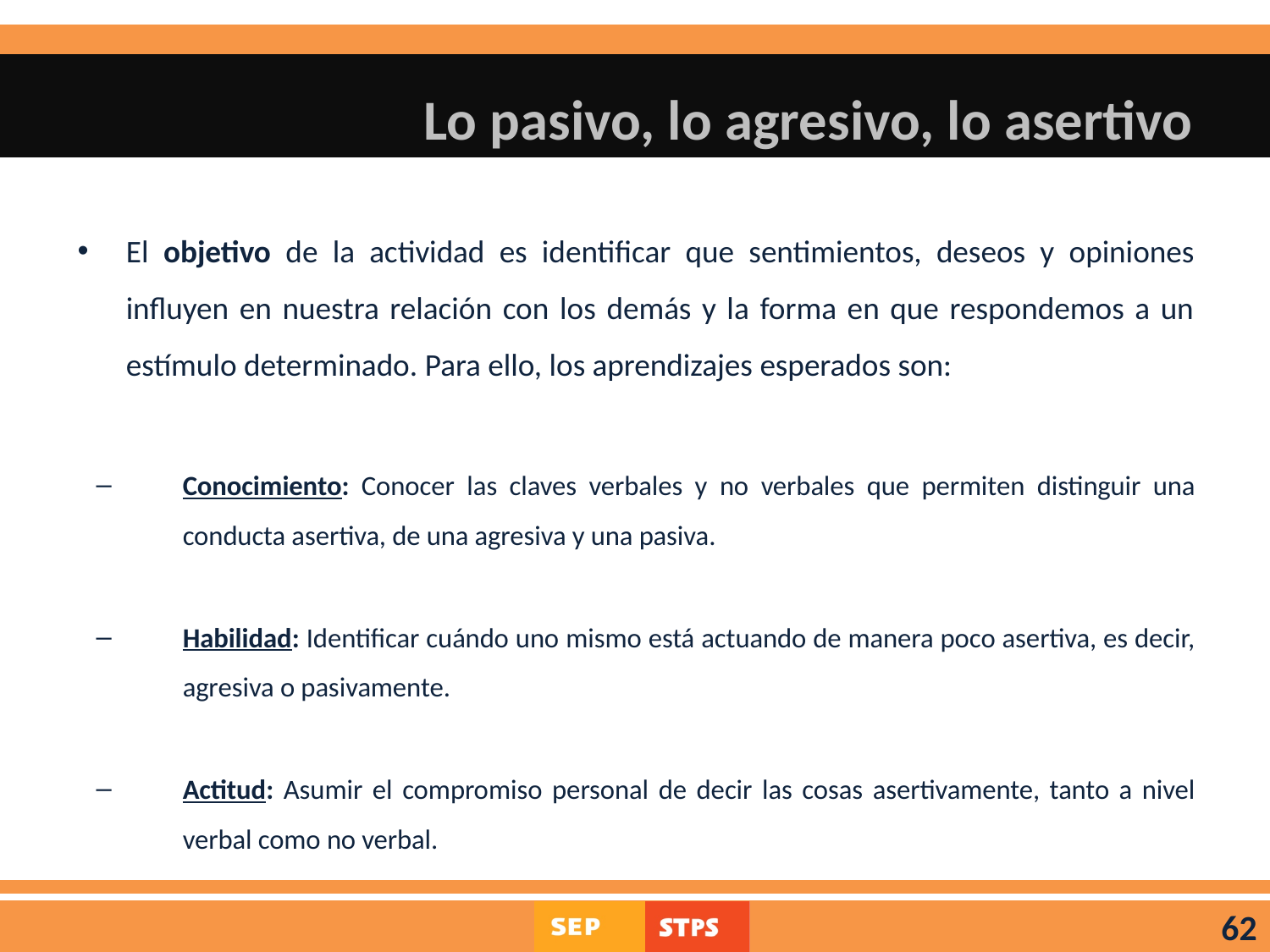

# Lo pasivo, lo agresivo, lo asertivo
El objetivo de la actividad es identificar que sentimientos, deseos y opiniones influyen en nuestra relación con los demás y la forma en que respondemos a un estímulo determinado. Para ello, los aprendizajes esperados son:

Conocimiento: Conocer las claves verbales y no verbales que permiten distinguir una conducta asertiva, de una agresiva y una pasiva.

Habilidad: Identificar cuándo uno mismo está actuando de manera poco asertiva, es decir, agresiva o pasivamente.

Actitud: Asumir el compromiso personal de decir las cosas asertivamente, tanto a nivel verbal como no verbal.

62